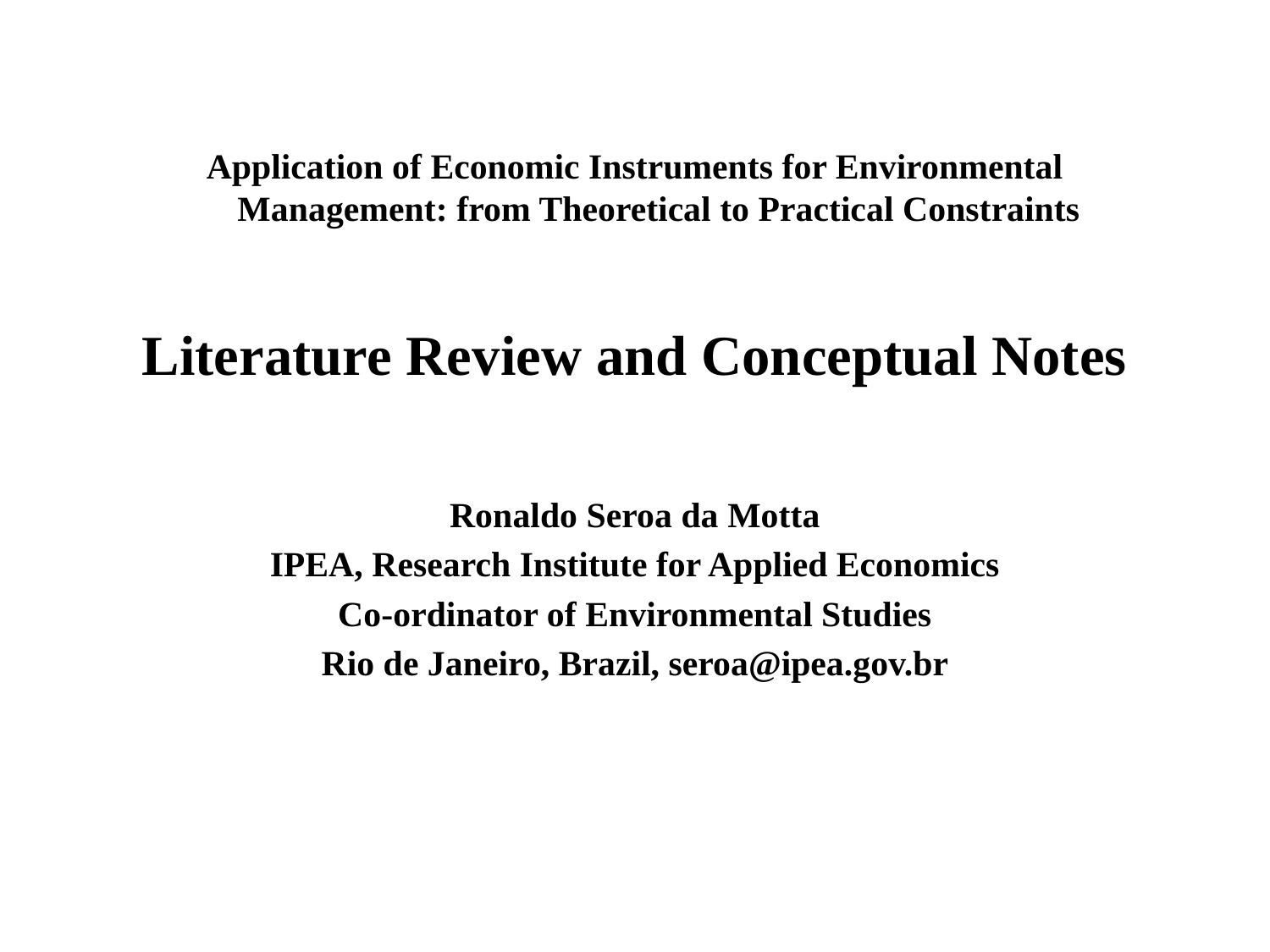

#
Application of Economic Instruments for Environmental Management: from Theoretical to Practical Constraints

Literature Review and Conceptual Notes

Ronaldo Seroa da Motta
IPEA, Research Institute for Applied Economics
Co-ordinator of Environmental Studies
Rio de Janeiro, Brazil, seroa@ipea.gov.br